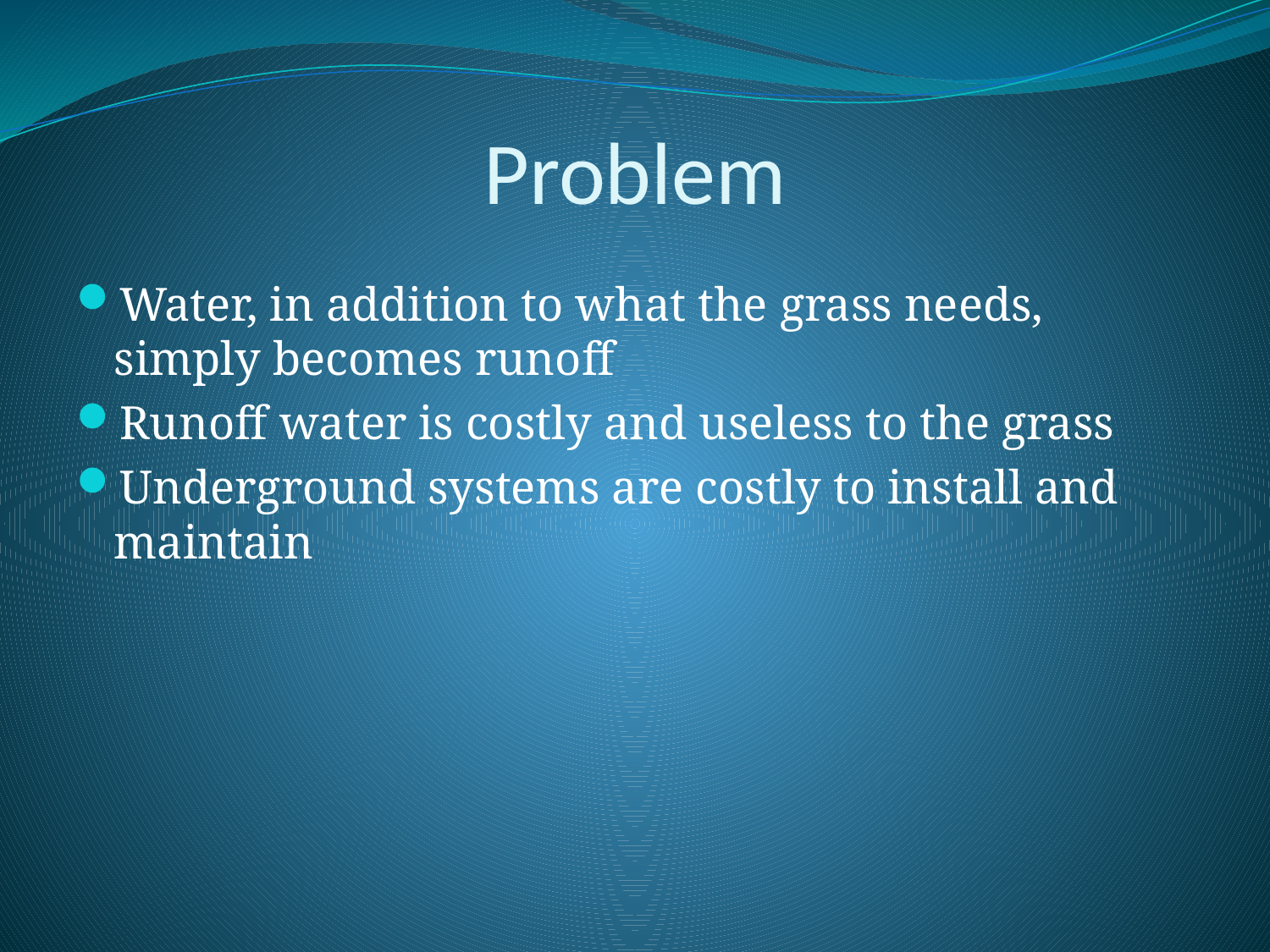

Water, in addition to what the grass needs, simply becomes runoff
Runoff water is costly and useless to the grass
Underground systems are costly to install and maintain
Problem